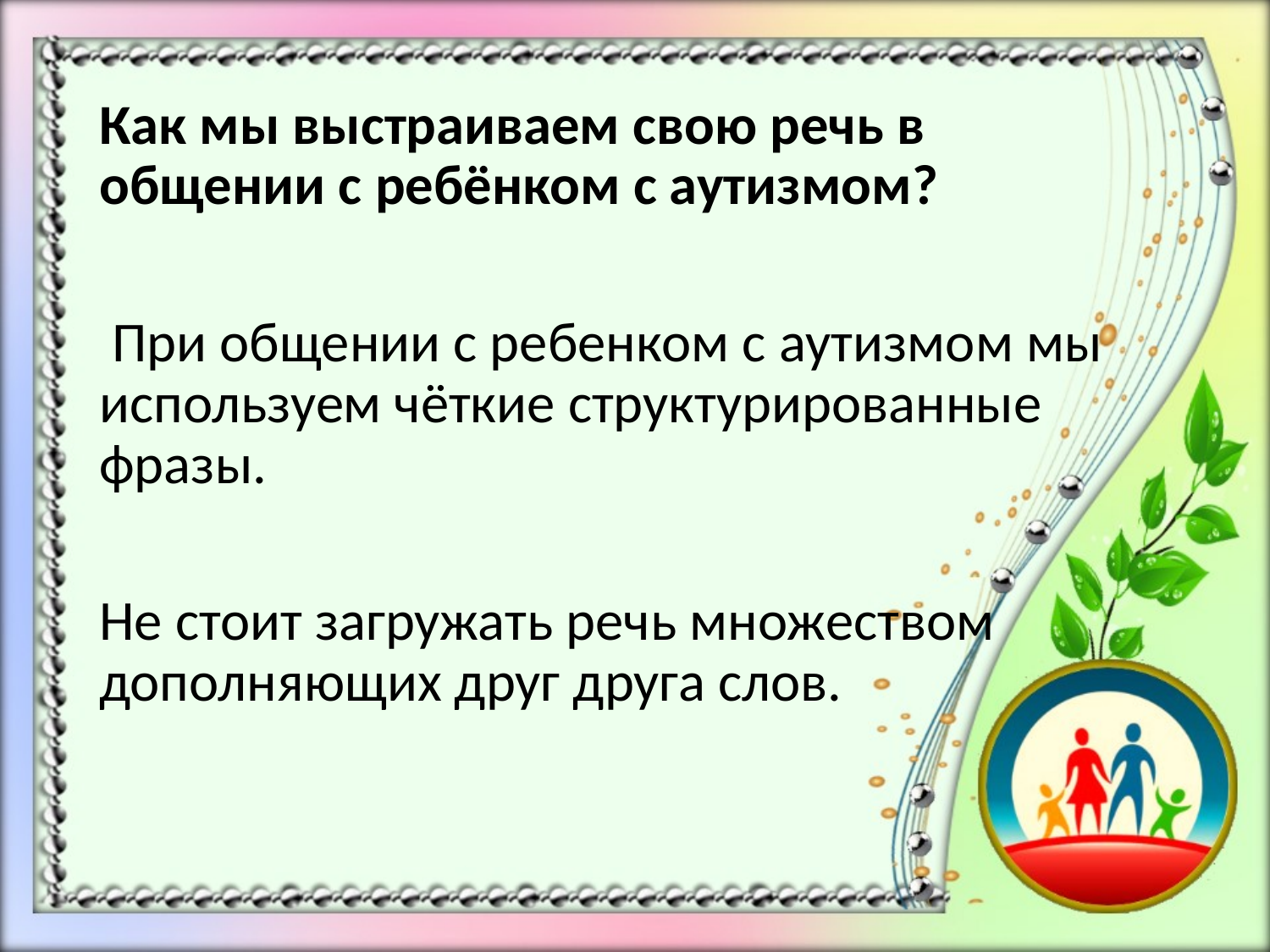

#
Как мы выстраиваем свою речь в общении с ребёнком с аутизмом?

 При общении с ребенком с аутизмом мы используем чёткие структурированные фразы.

Не стоит загружать речь множеством дополняющих друг друга слов.